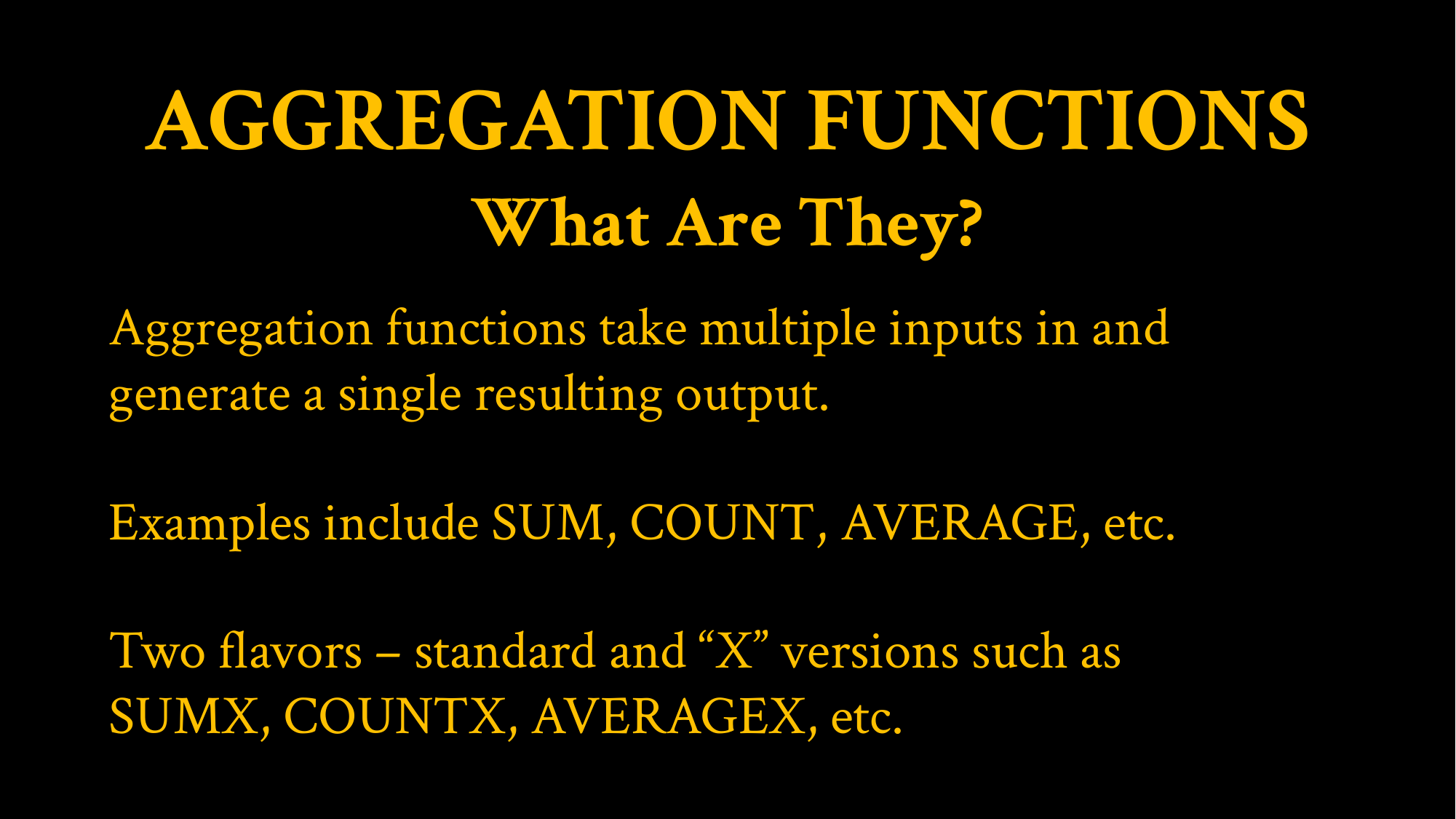

AGGREGATION FUNCTIONS
What Are They?
Aggregation functions take multiple inputs in and generate a single resulting output.
Examples include SUM, COUNT, AVERAGE, etc.
Two flavors – standard and “X” versions such as SUMX, COUNTX, AVERAGEX, etc.